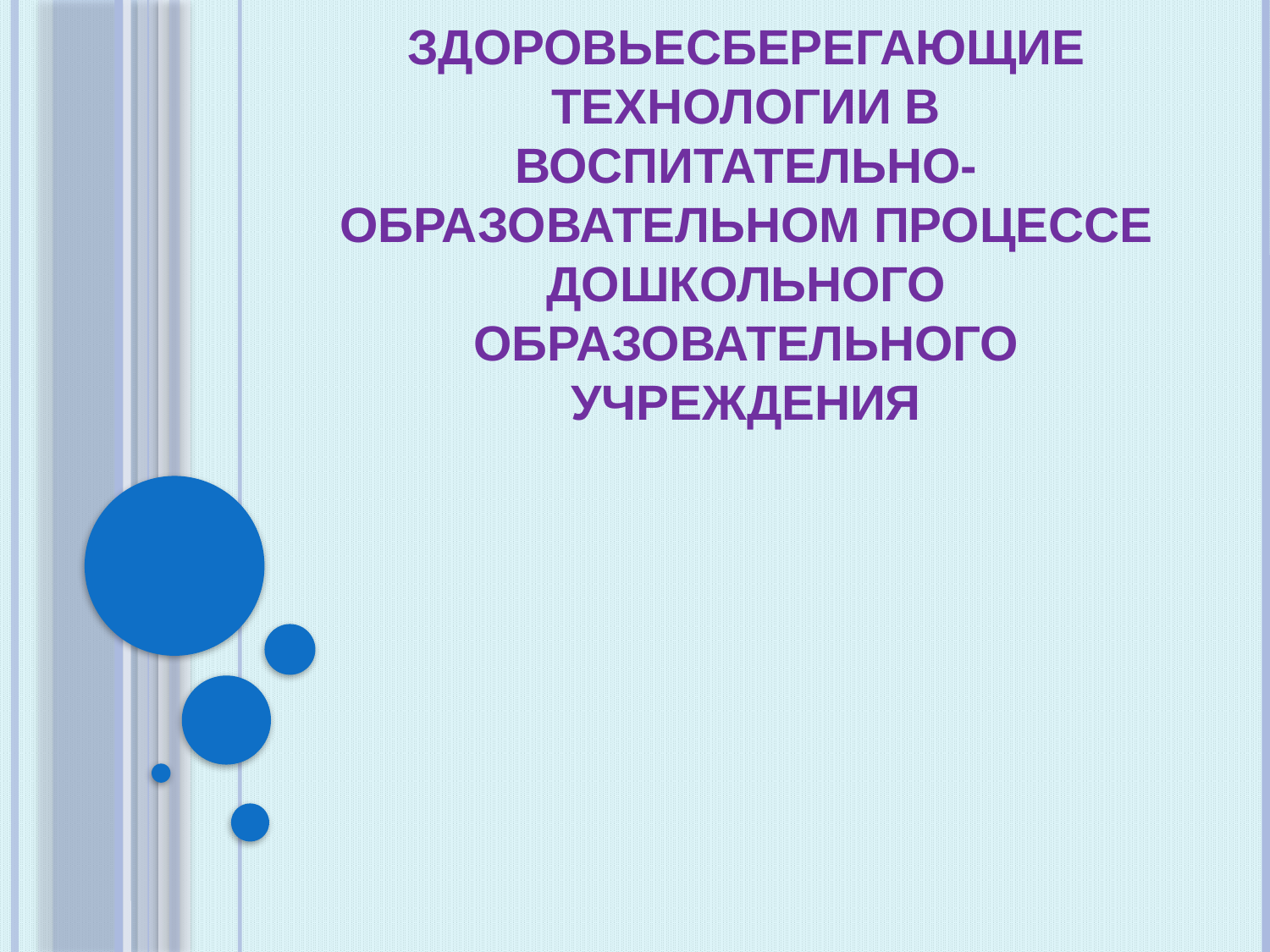

# Здоровьесберегающие технологии в воспитательно-образовательном процессе дошкольного образовательного учреждения